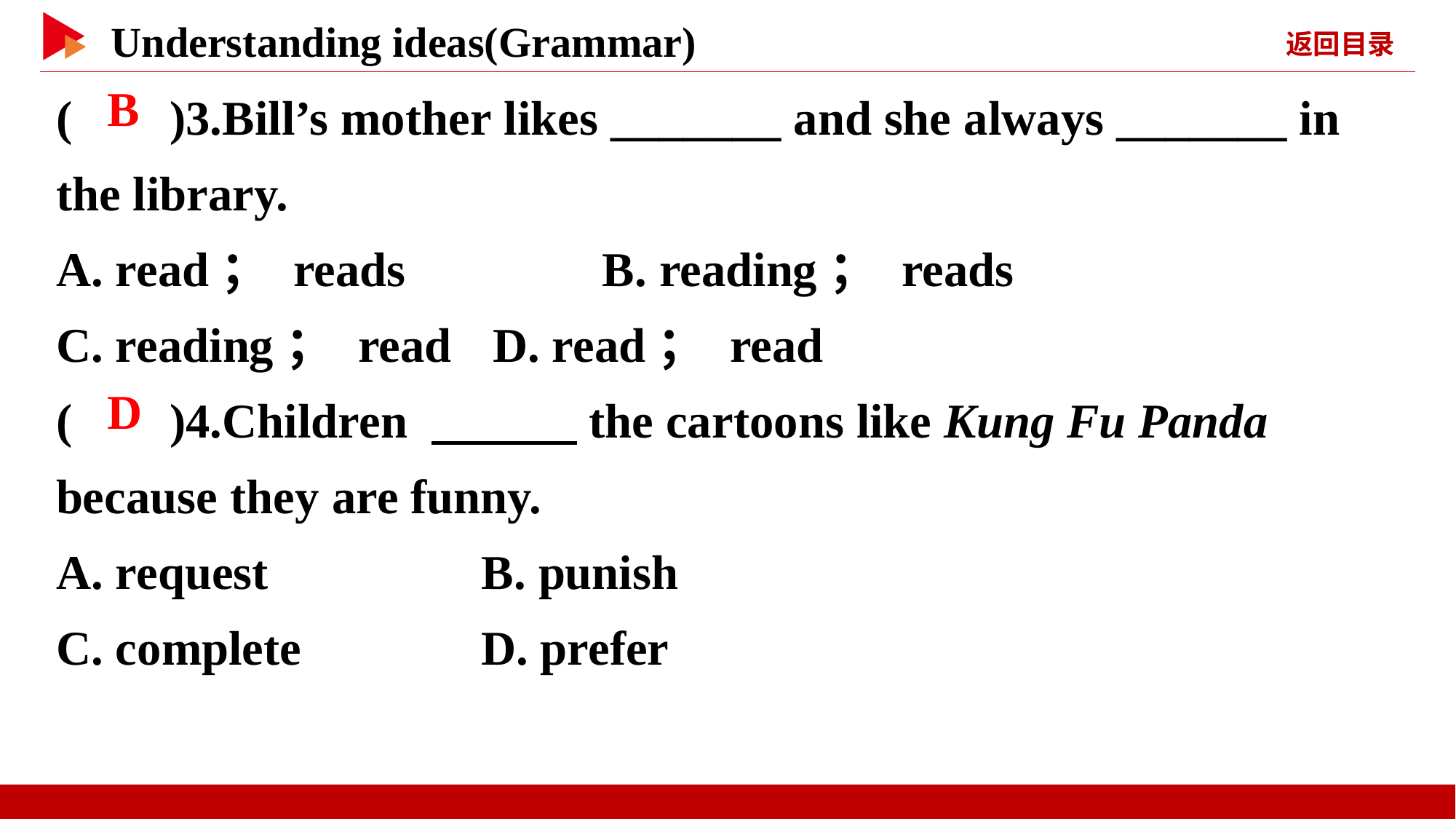

(        )3.Bill’s mother likes _______ and she always _______ in the library.
A. read； reads	         B. reading； reads
C. reading； read	D. read； read
(        )4.Children 　　　the cartoons like Kung Fu Panda because they are funny.
A. request	                 B. punish
C. complete	        D. prefer

   B
   D